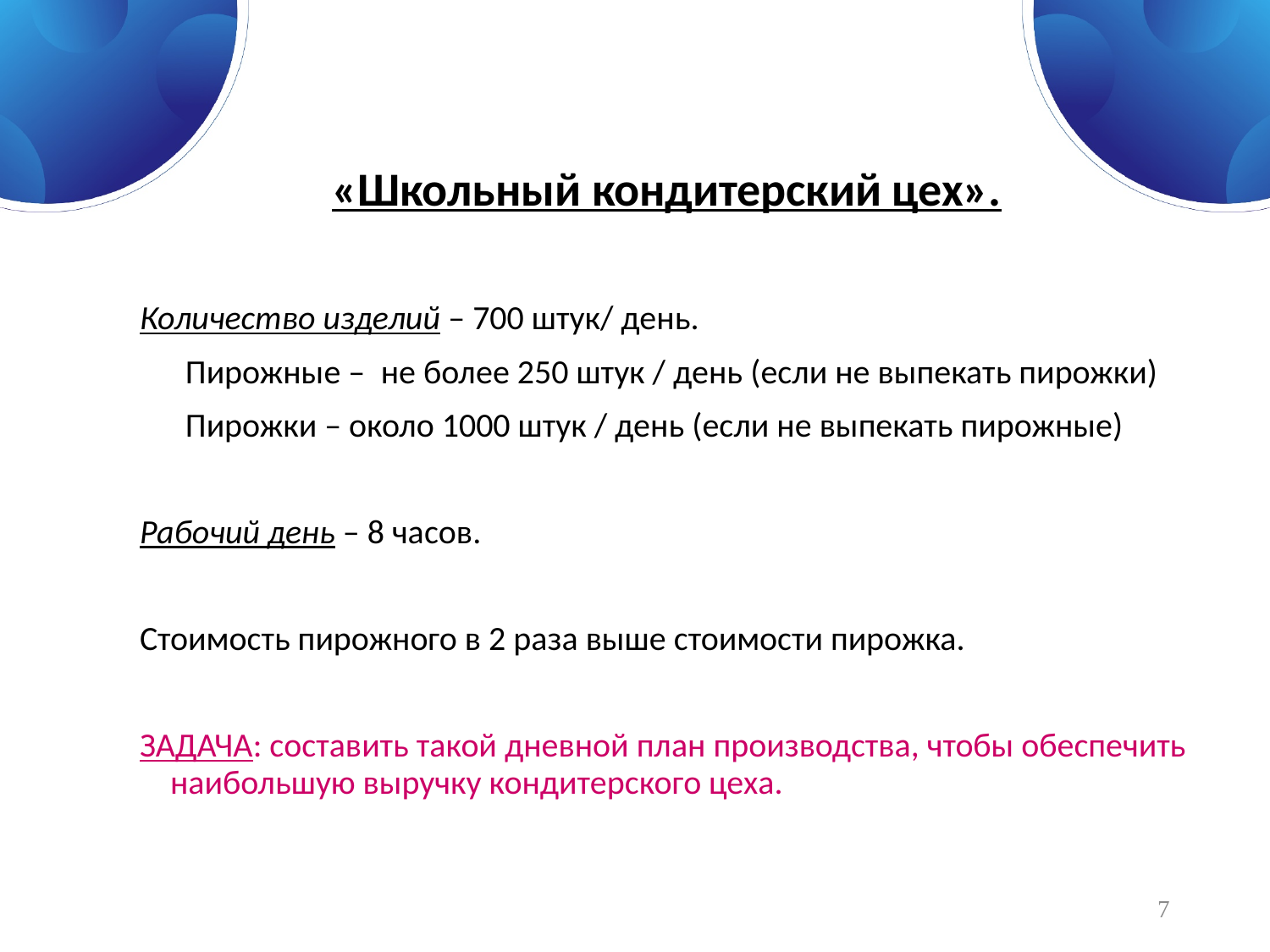

«Школьный кондитерский цех».

Количество изделий – 700 штук/ день.
      Пирожные –  не более 250 штук / день (если не выпекать пирожки)
      Пирожки – около 1000 штук / день (если не выпекать пирожные)

Рабочий день – 8 часов.

Стоимость пирожного в 2 раза выше стоимости пирожка.

ЗАДАЧА: составить такой дневной план производства, чтобы обеспечить наибольшую выручку кондитерского цеха.

7